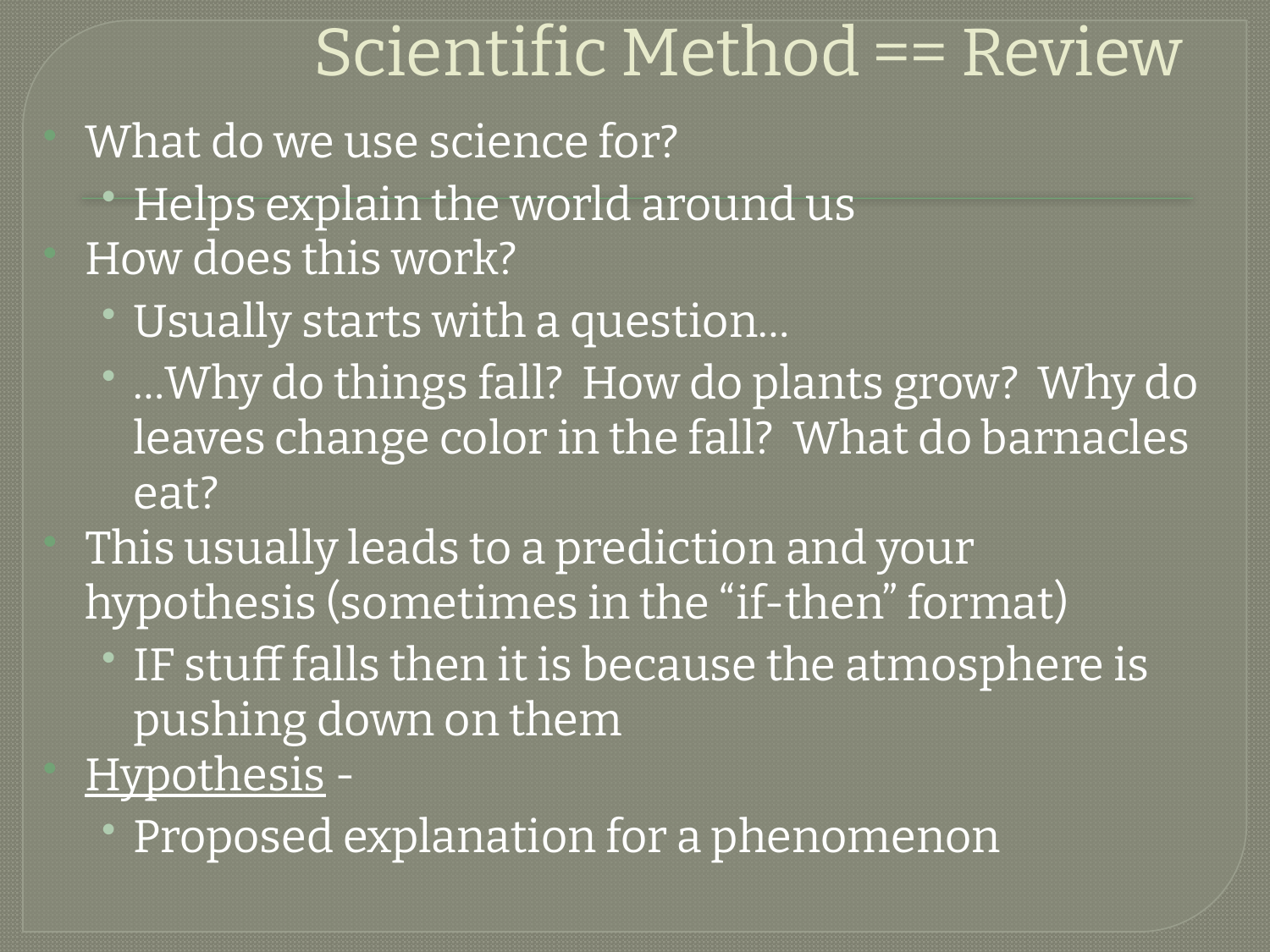

Scientific Method == Review
What do we use science for?
Helps explain the world around us
How does this work?
Usually starts with a question…
…Why do things fall?  How do plants grow?  Why do leaves change color in the fall?  What do barnacles eat?
This usually leads to a prediction and your hypothesis (sometimes in the “if-then” format)
IF stuff falls then it is because the atmosphere is pushing down on them
Hypothesis -
Proposed explanation for a phenomenon